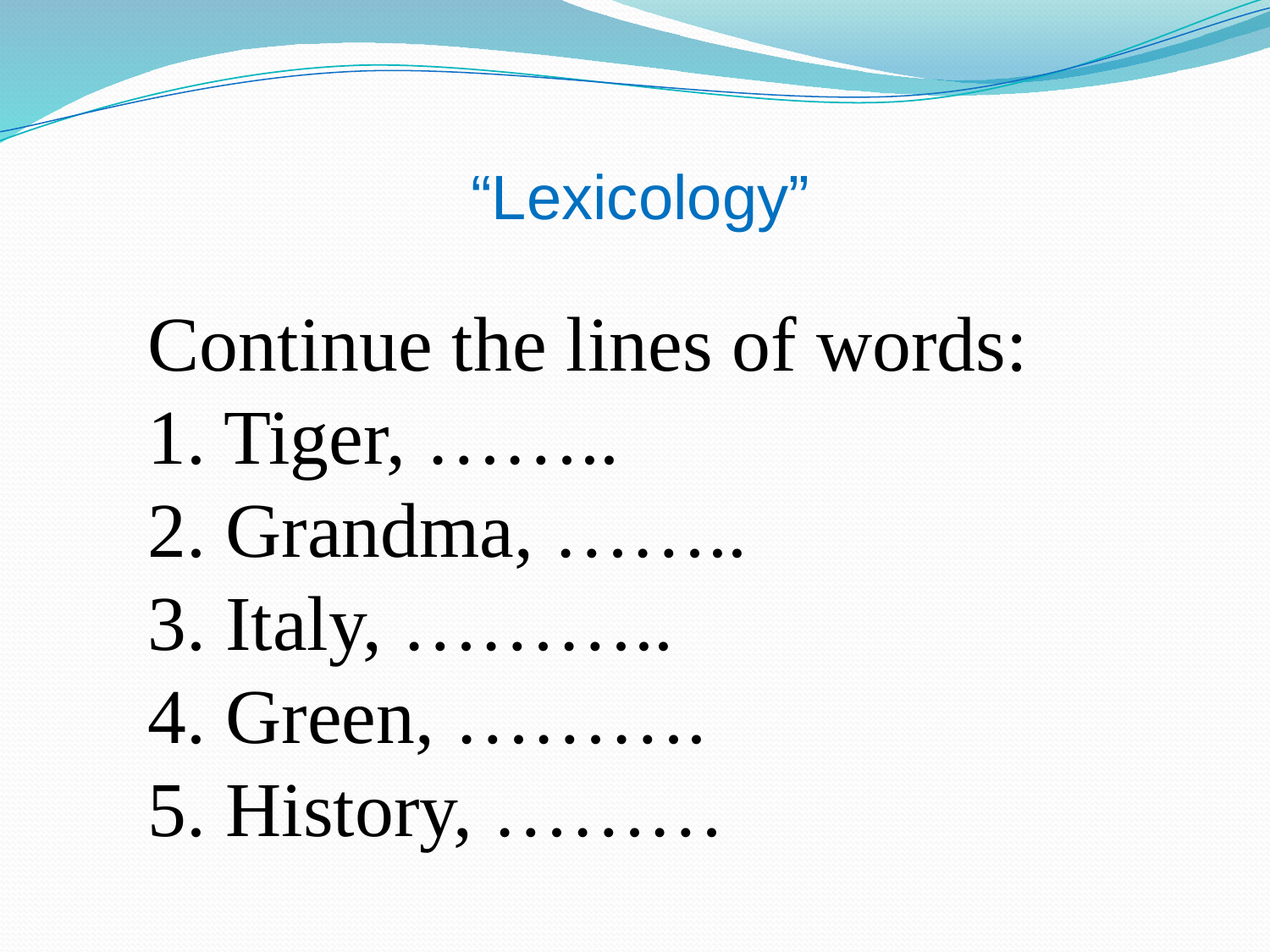

# “Lexicology”
Continue the lines of words:
1. Tiger, ……..
2. Grandma, ……..
3. Italy, ………..
4. Green, ……….
5. History, ………